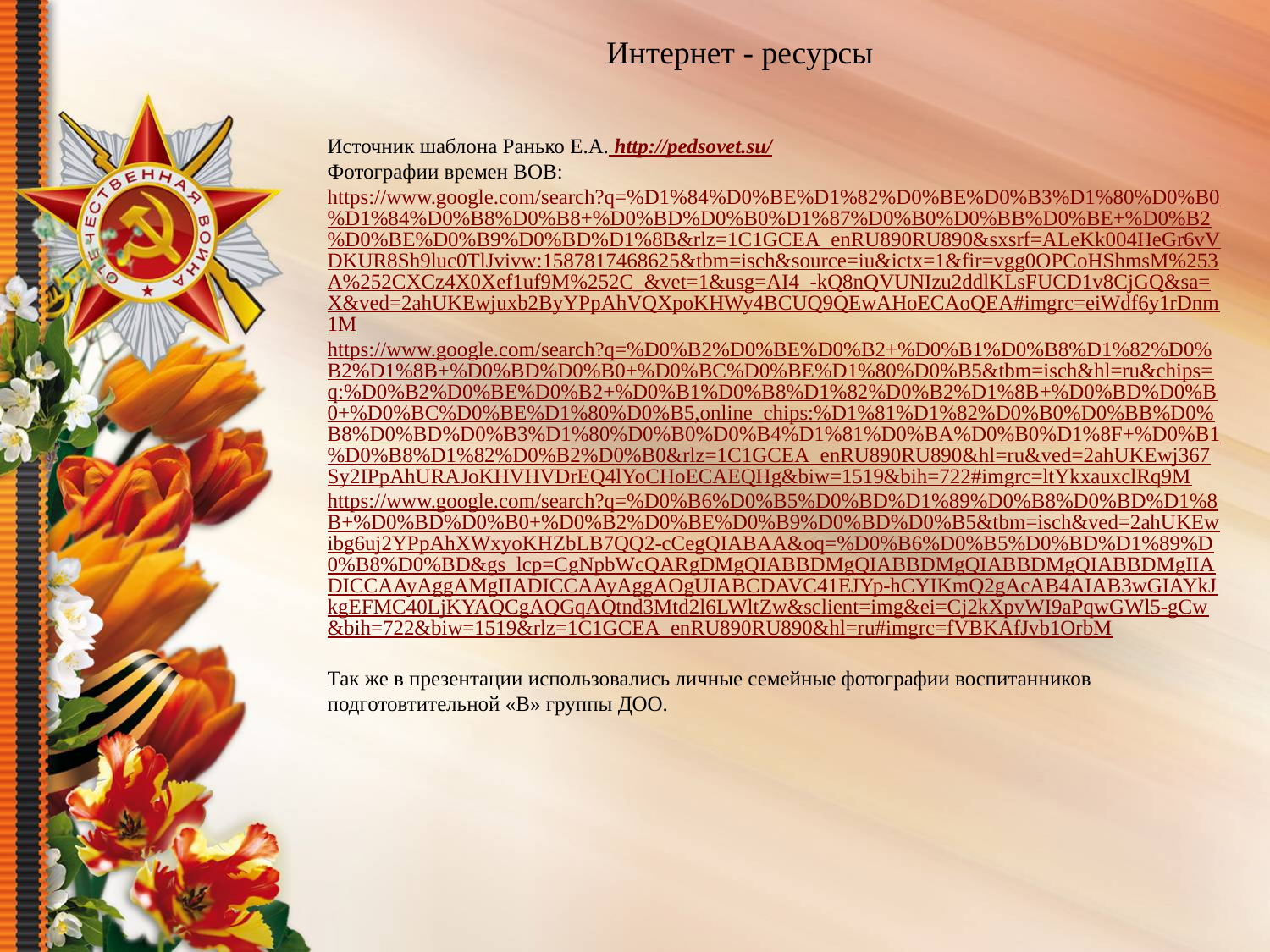

Интернет - ресурсы
Источник шаблона Ранько Е.А. http://pedsovet.su/
Фотографии времен ВОВ:
https://www.google.com/search?q=%D1%84%D0%BE%D1%82%D0%BE%D0%B3%D1%80%D0%B0%D1%84%D0%B8%D0%B8+%D0%BD%D0%B0%D1%87%D0%B0%D0%BB%D0%BE+%D0%B2%D0%BE%D0%B9%D0%BD%D1%8B&rlz=1C1GCEA_enRU890RU890&sxsrf=ALeKk004HeGr6vVDKUR8Sh9luc0TlJvivw:1587817468625&tbm=isch&source=iu&ictx=1&fir=vgg0OPCoHShmsM%253A%252CXCz4X0Xef1uf9M%252C_&vet=1&usg=AI4_-kQ8nQVUNIzu2ddlKLsFUCD1v8CjGQ&sa=X&ved=2ahUKEwjuxb2ByYPpAhVQXpoKHWy4BCUQ9QEwAHoECAoQEA#imgrc=eiWdf6y1rDnm1M
https://www.google.com/search?q=%D0%B2%D0%BE%D0%B2+%D0%B1%D0%B8%D1%82%D0%B2%D1%8B+%D0%BD%D0%B0+%D0%BC%D0%BE%D1%80%D0%B5&tbm=isch&hl=ru&chips=q:%D0%B2%D0%BE%D0%B2+%D0%B1%D0%B8%D1%82%D0%B2%D1%8B+%D0%BD%D0%B0+%D0%BC%D0%BE%D1%80%D0%B5,online_chips:%D1%81%D1%82%D0%B0%D0%BB%D0%B8%D0%BD%D0%B3%D1%80%D0%B0%D0%B4%D1%81%D0%BA%D0%B0%D1%8F+%D0%B1%D0%B8%D1%82%D0%B2%D0%B0&rlz=1C1GCEA_enRU890RU890&hl=ru&ved=2ahUKEwj367Sy2IPpAhURAJoKHVHVDrEQ4lYoCHoECAEQHg&biw=1519&bih=722#imgrc=ltYkxauxclRq9M
https://www.google.com/search?q=%D0%B6%D0%B5%D0%BD%D1%89%D0%B8%D0%BD%D1%8B+%D0%BD%D0%B0+%D0%B2%D0%BE%D0%B9%D0%BD%D0%B5&tbm=isch&ved=2ahUKEwibg6uj2YPpAhXWxyoKHZbLB7QQ2-cCegQIABAA&oq=%D0%B6%D0%B5%D0%BD%D1%89%D0%B8%D0%BD&gs_lcp=CgNpbWcQARgDMgQIABBDMgQIABBDMgQIABBDMgQIABBDMgIIADICCAAyAggAMgIIADICCAAyAggAOgUIABCDAVC41EJYp-hCYIKmQ2gAcAB4AIAB3wGIAYkJkgEFMC40LjKYAQCgAQGqAQtnd3Mtd2l6LWltZw&sclient=img&ei=Cj2kXpvWI9aPqwGWl5-gCw&bih=722&biw=1519&rlz=1C1GCEA_enRU890RU890&hl=ru#imgrc=fVBKAfJvb1OrbM

Так же в презентации использовались личные семейные фотографии воспитанников подготовтительной «В» группы ДОО.